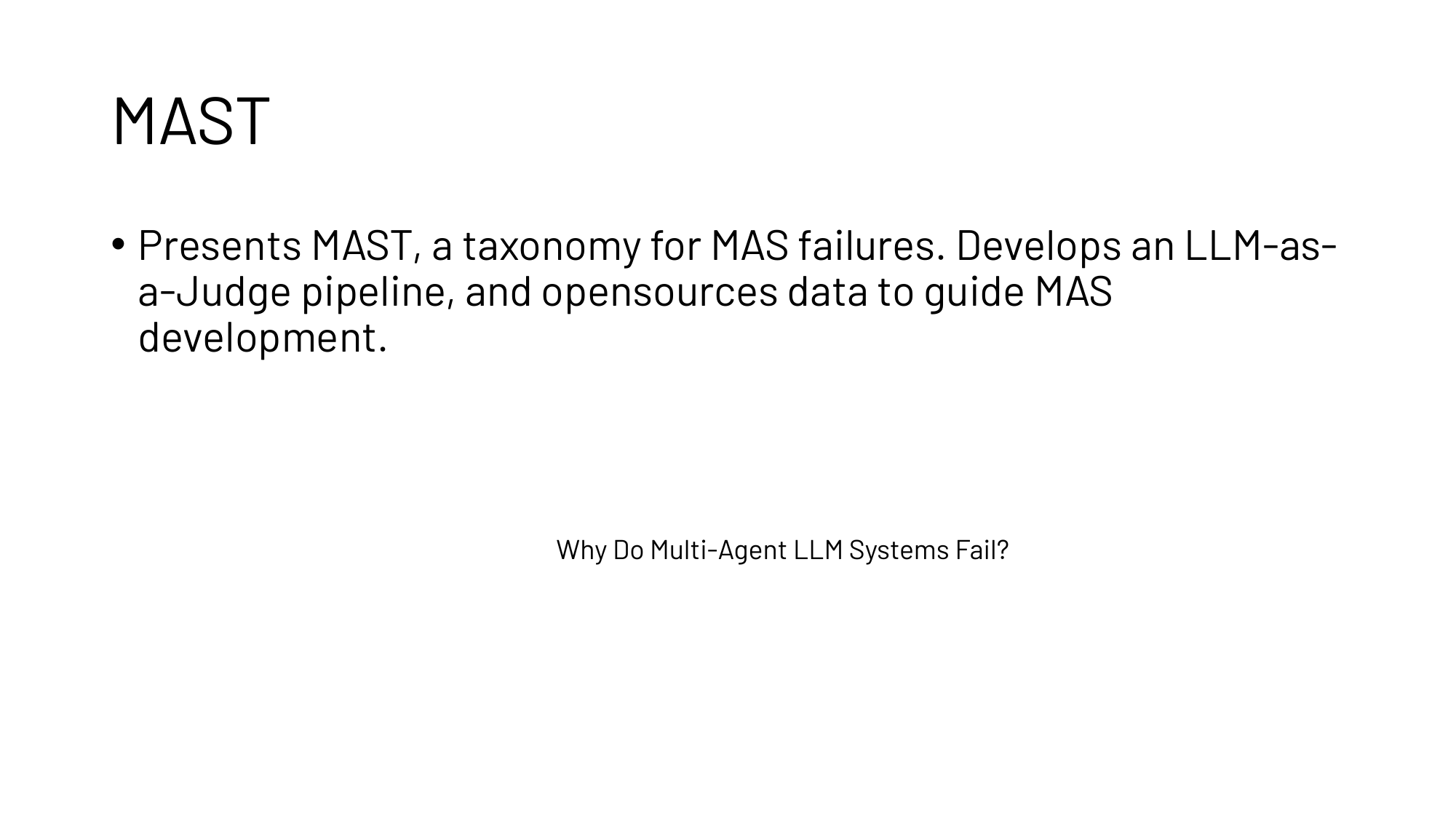

# MAST
Presents MAST, a taxonomy for MAS failures. Develops an LLM-as-a-Judge pipeline, and opensources data to guide MAS development.
Why Do Multi-Agent LLM Systems Fail?